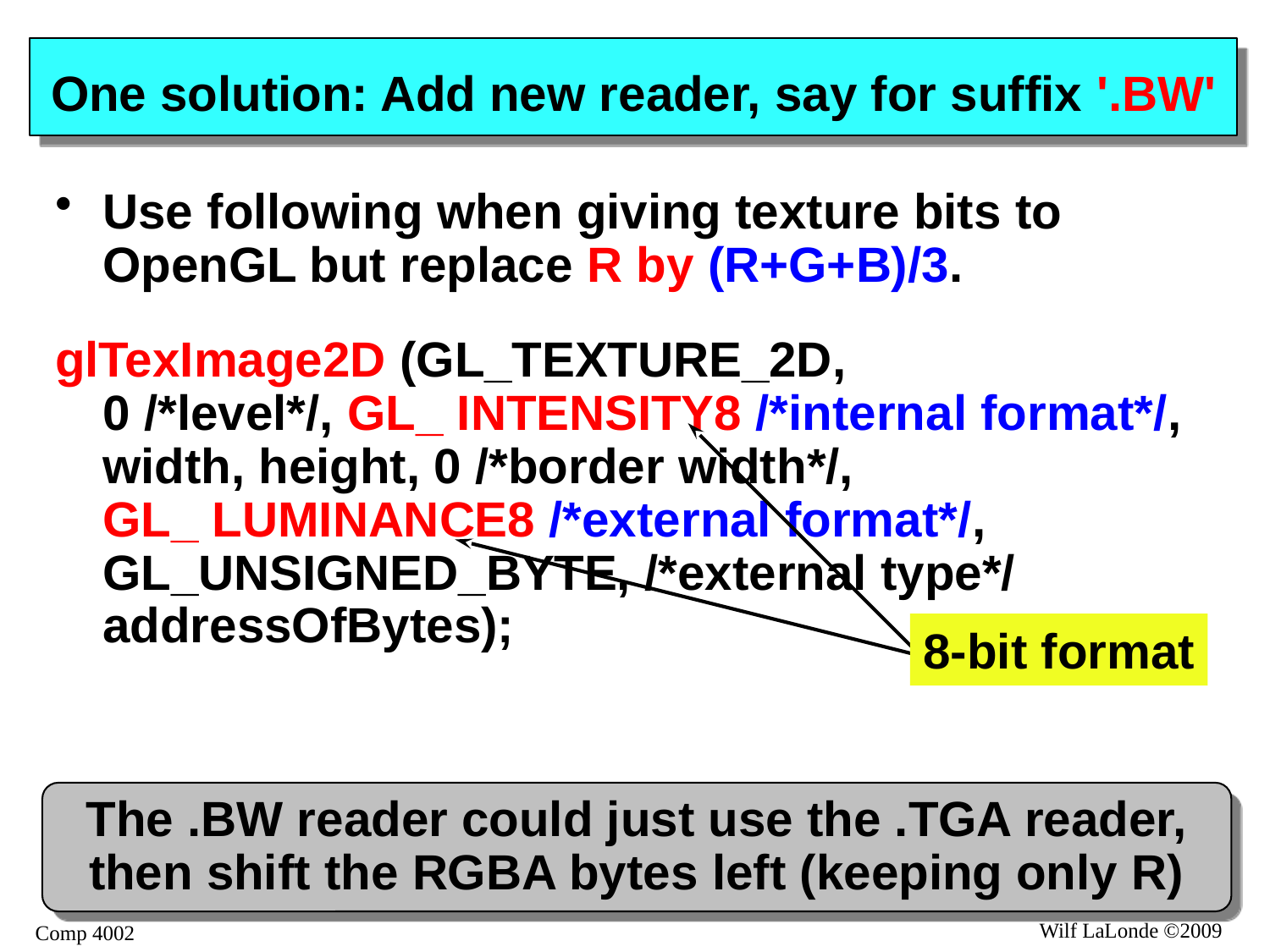

# One solution: Add new reader, say for suffix '.BW'
Use following when giving texture bits to OpenGL but replace R by (R+G+B)/3.
glTexImage2D (GL_TEXTURE_2D,
0 /*level*/, GL_ INTENSITY8 /*internal format*/,
width, height, 0 /*border width*/,
GL_ LUMINANCE8 /*external format*/, GL_UNSIGNED_BYTE, /*external type*/
addressOfBytes);

8-bit format
The .BW reader could just use the .TGA reader,
then shift the RGBA bytes left (keeping only R)